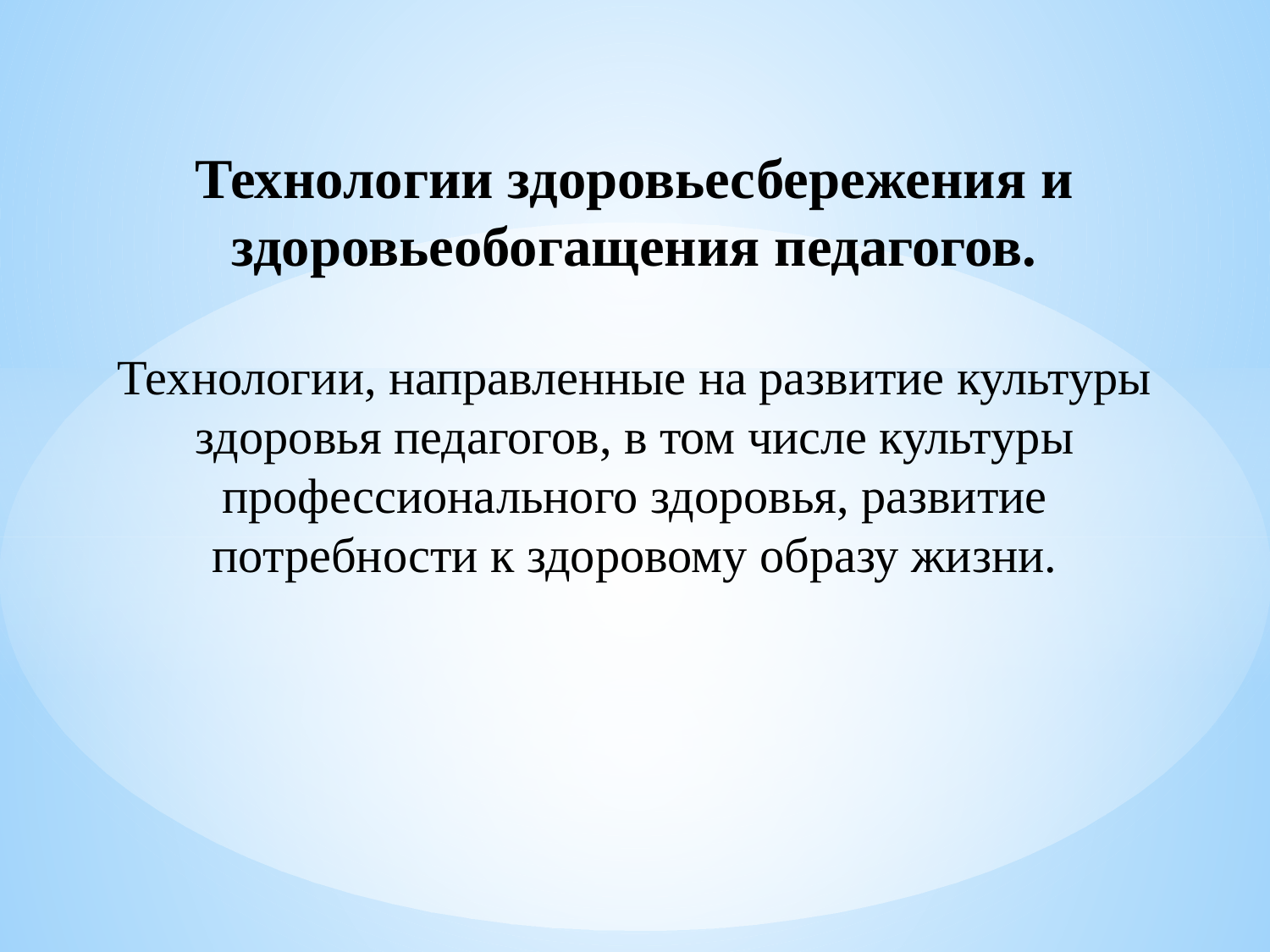

Технологии здоровьесбережения и здоровьеобогащения педагогов.

Технологии, направленные на развитие культуры здоровья педагогов, в том числе культуры профессионального здоровья, развитие потребности к здоровому образу жизни.